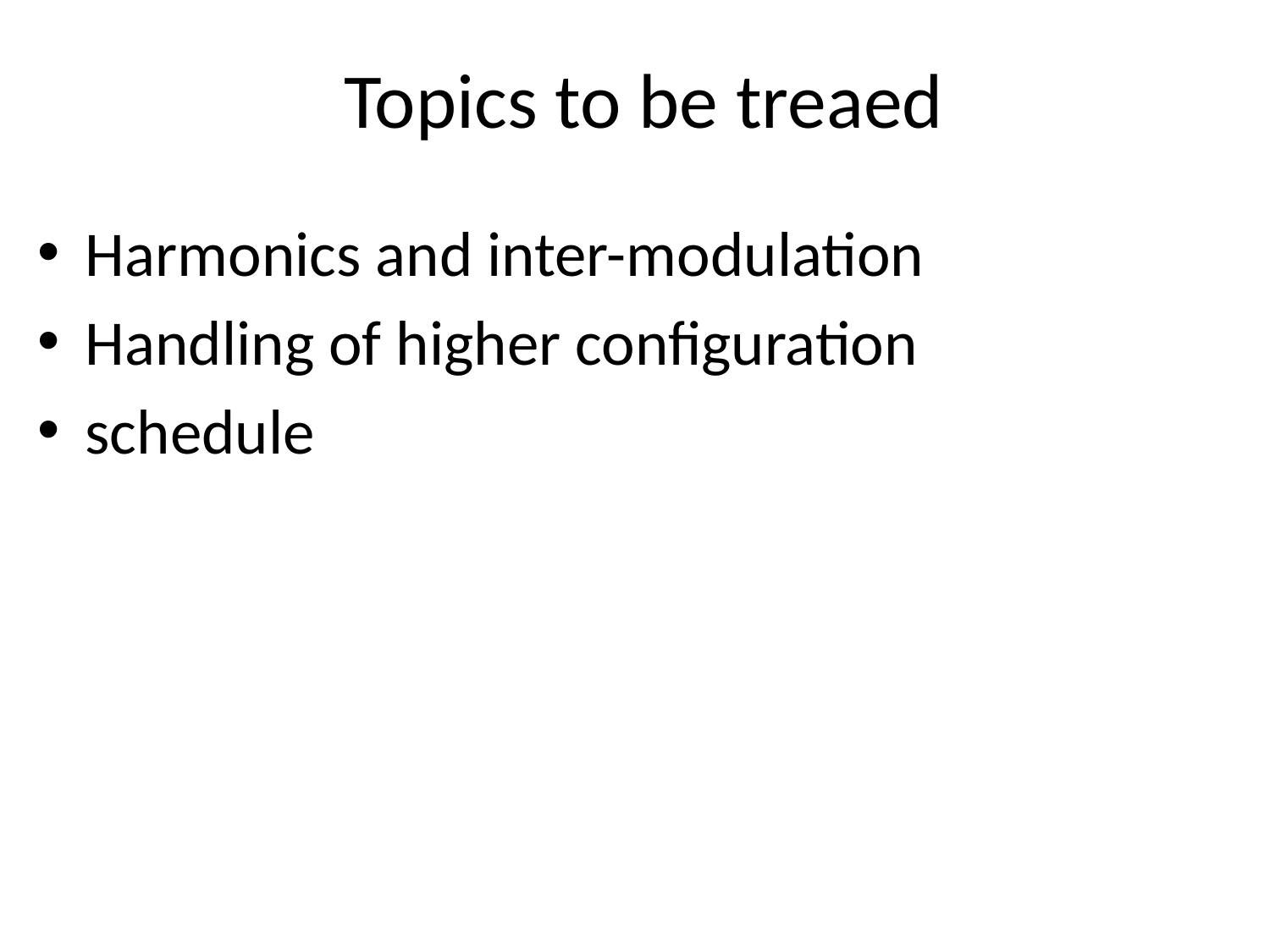

# Topics to be treaed
Harmonics and inter-modulation
Handling of higher configuration
schedule